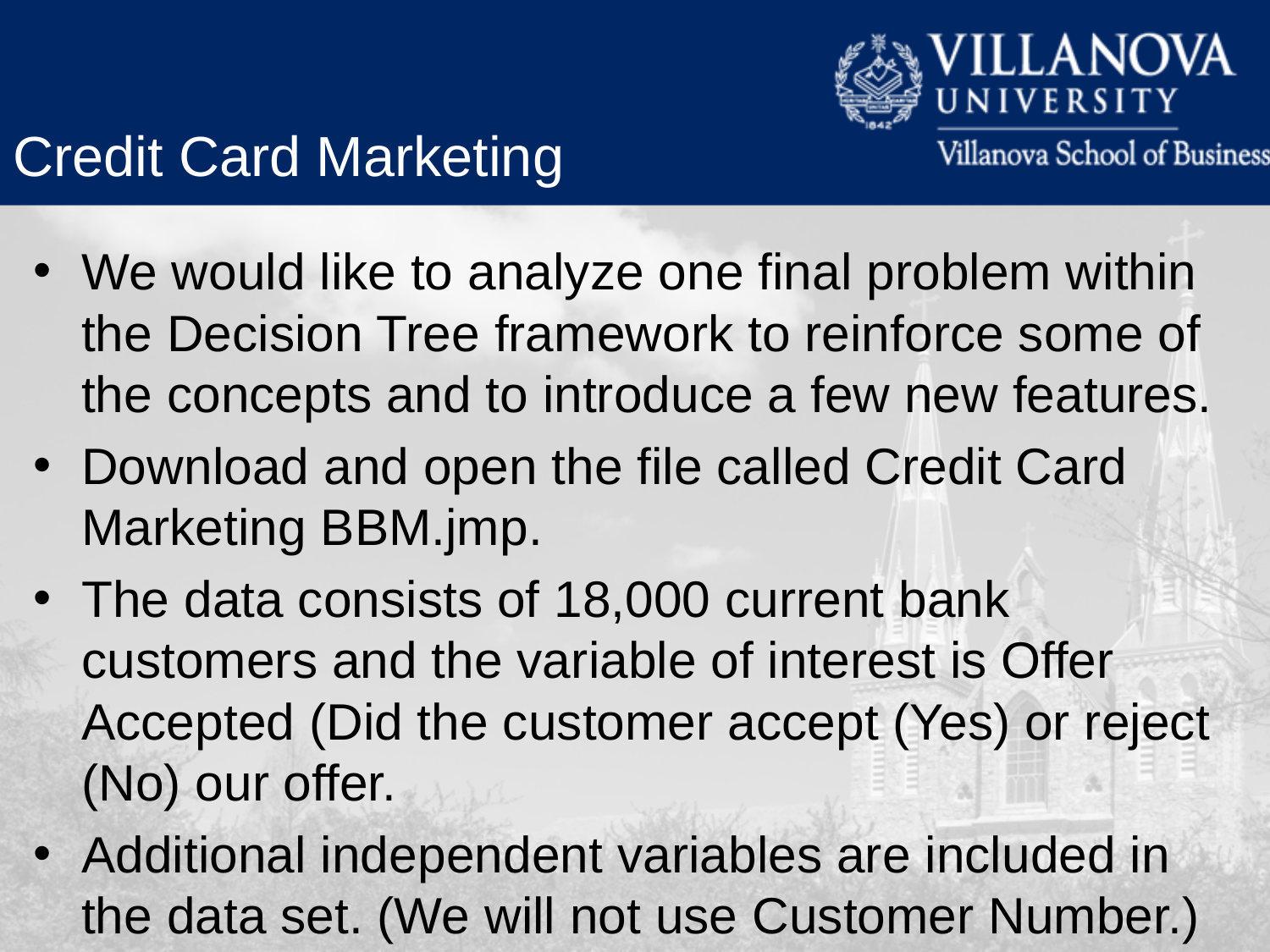

Credit Card Marketing
We would like to analyze one final problem within the Decision Tree framework to reinforce some of the concepts and to introduce a few new features.
Download and open the file called Credit Card Marketing BBM.jmp.
The data consists of 18,000 current bank customers and the variable of interest is Offer Accepted (Did the customer accept (Yes) or reject (No) our offer.
Additional independent variables are included in the data set. (We will not use Customer Number.)